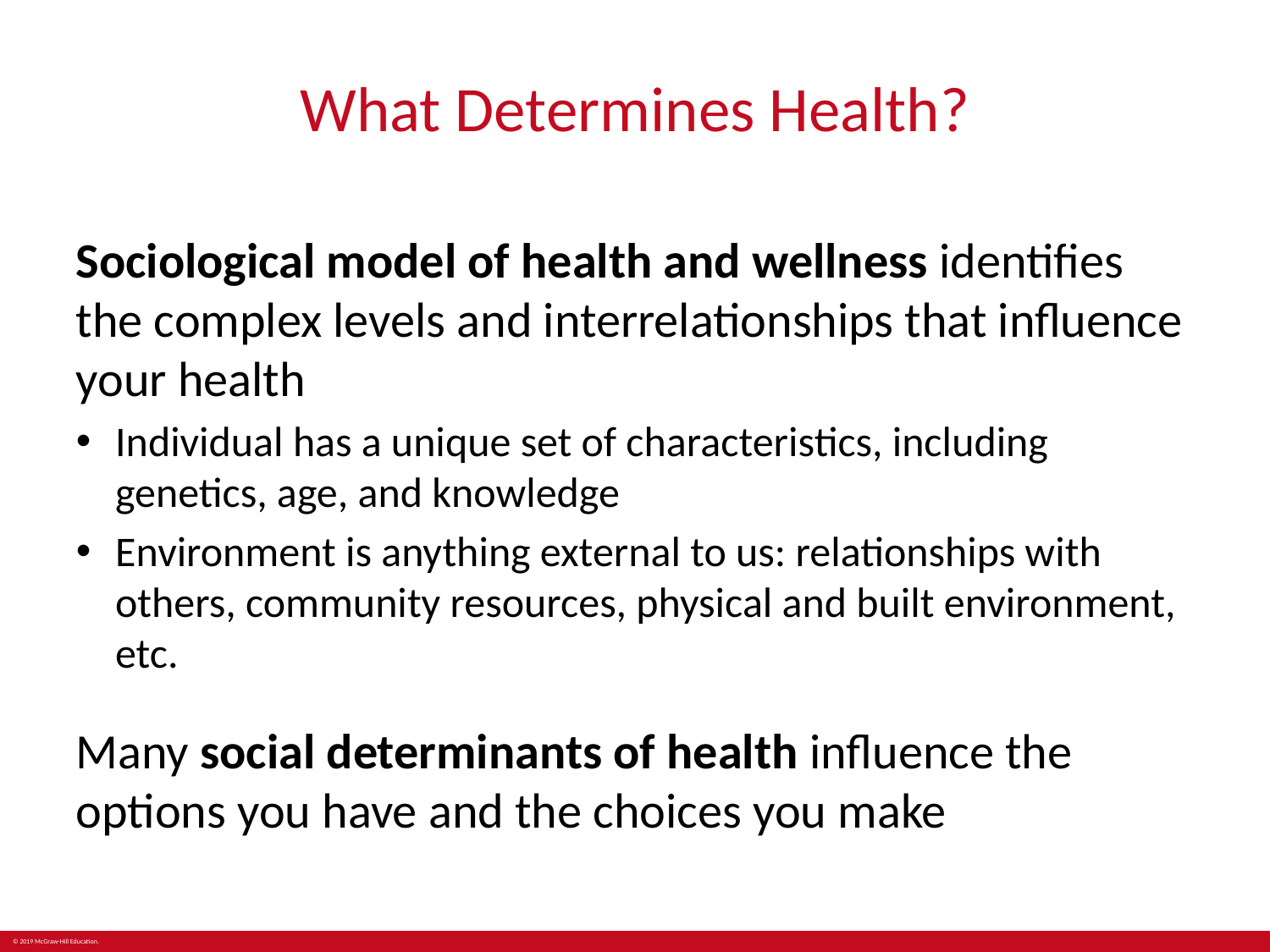

# What Determines Health?
Sociological model of health and wellness identifies the complex levels and interrelationships that influence your health
Individual has a unique set of characteristics, including genetics, age, and knowledge
Environment is anything external to us: relationships with others, community resources, physical and built environment, etc.
Many social determinants of health influence the options you have and the choices you make